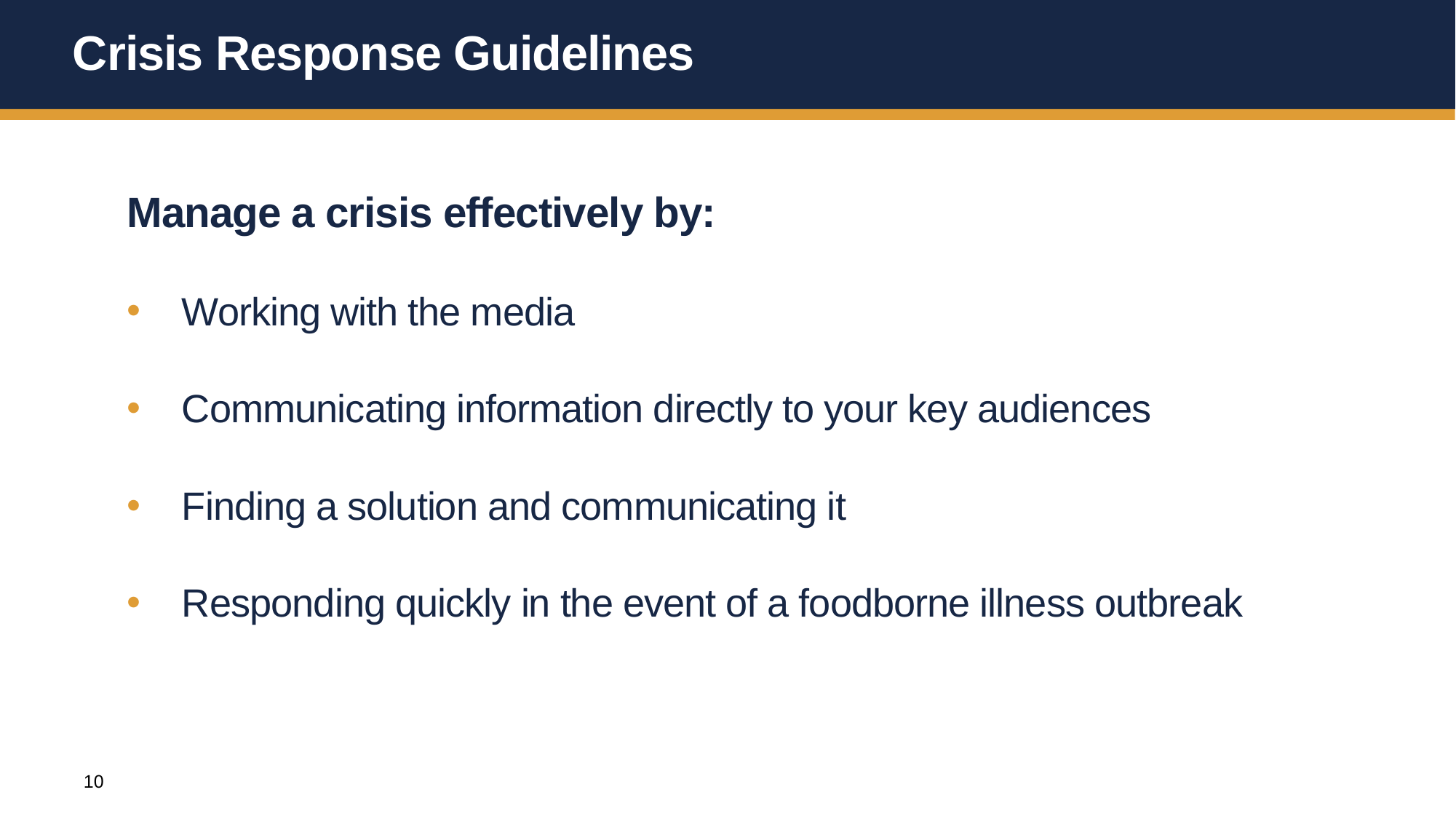

# Crisis Response Guidelines
Manage a crisis effectively by:
Working with the media
Communicating information directly to your key audiences
Finding a solution and communicating it
Responding quickly in the event of a foodborne illness outbreak
10